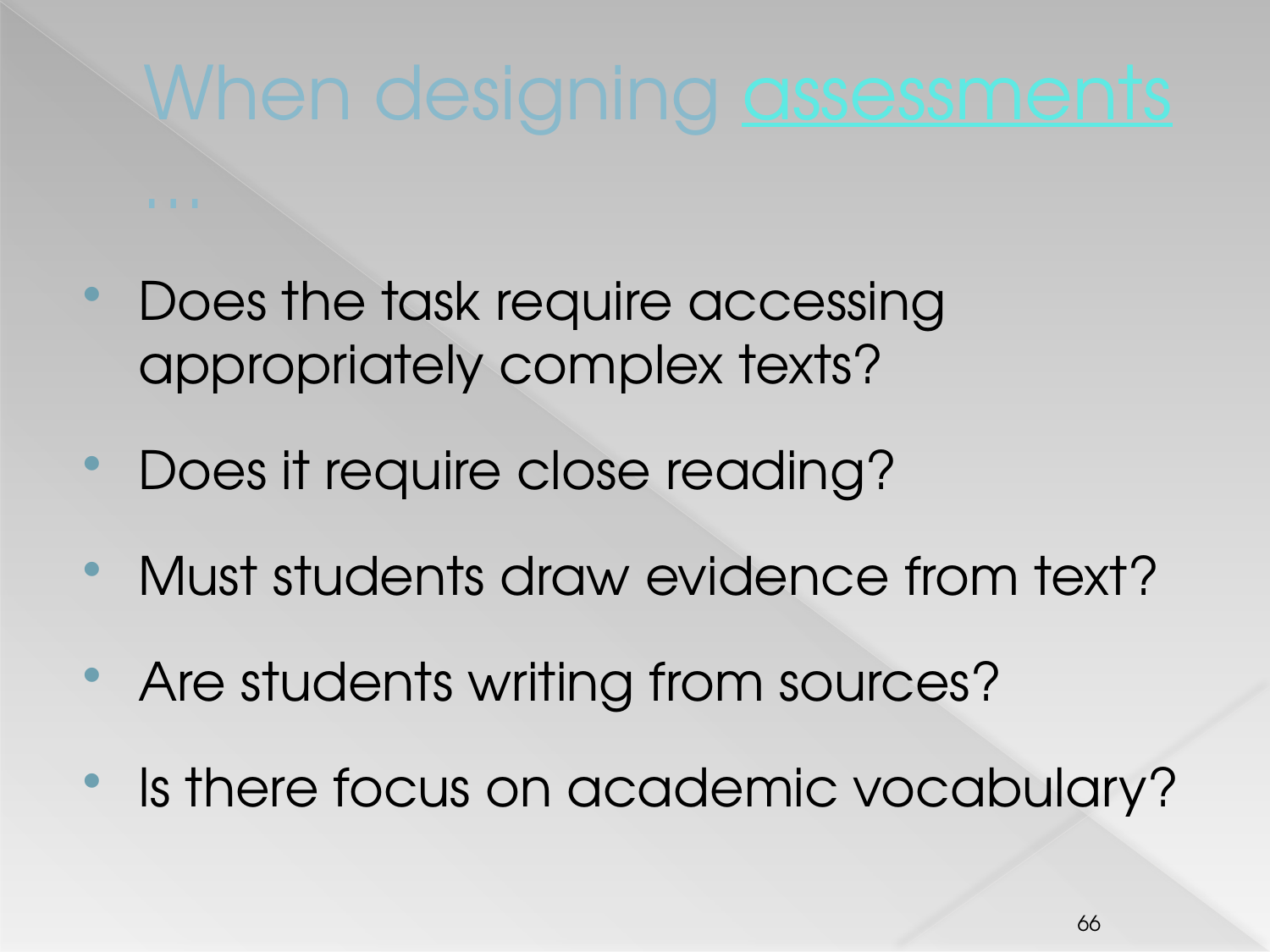

# When designing assessments…
Does the task require accessing appropriately complex texts?
Does it require close reading?
Must students draw evidence from text?
Are students writing from sources?
Is there focus on academic vocabulary?

66